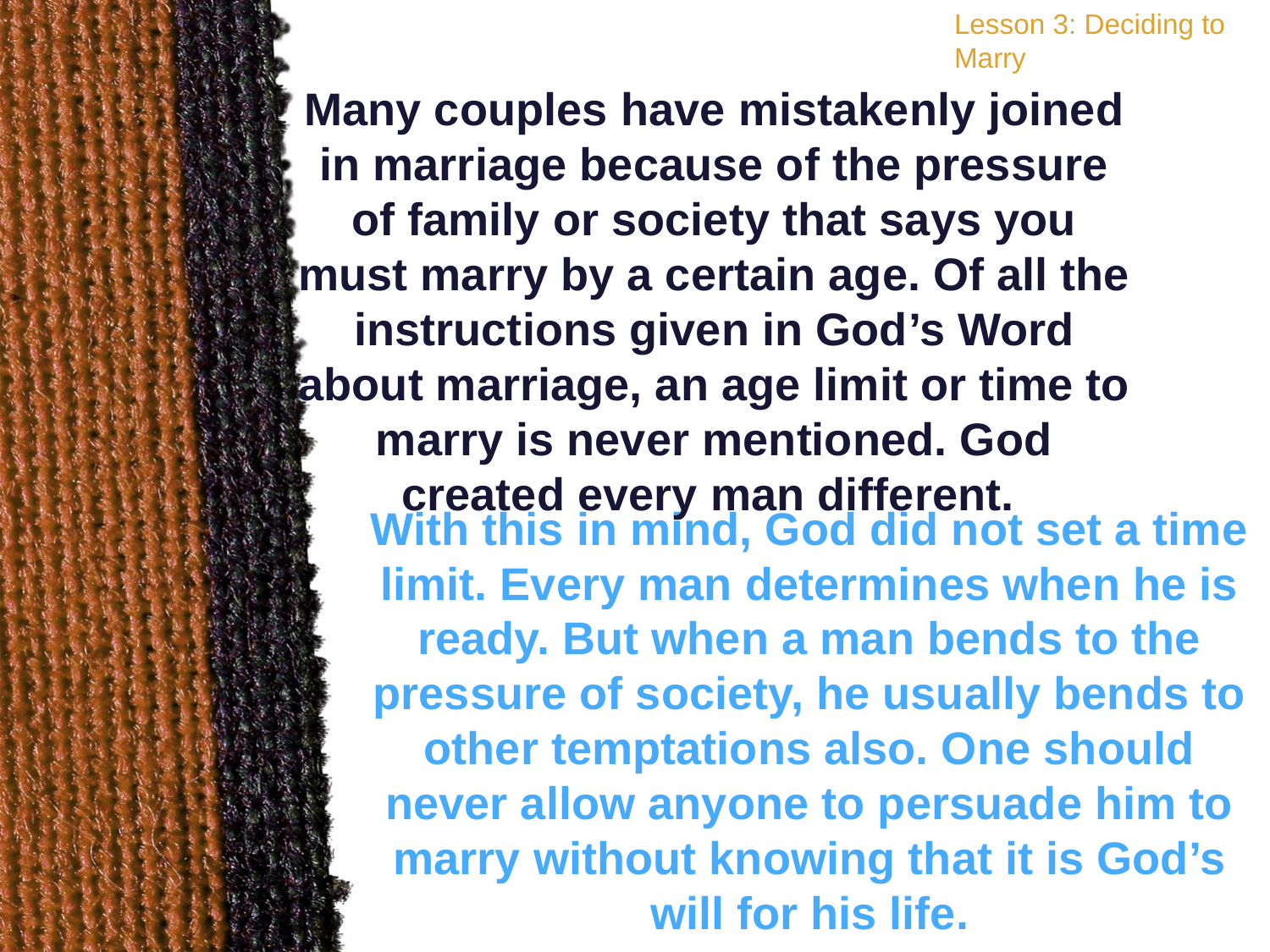

Lesson 3: Deciding to Marry
Many couples have mistakenly joined in marriage because of the pressure of family or society that says you must marry by a certain age. Of all the instructions given in God’s Word about marriage, an age limit or time to marry is never mentioned. God created every man different.
With this in mind, God did not set a time limit. Every man determines when he is ready. But when a man bends to the pressure of society, he usually bends to other temptations also. One should never allow anyone to persuade him to marry without knowing that it is God’s will for his life.